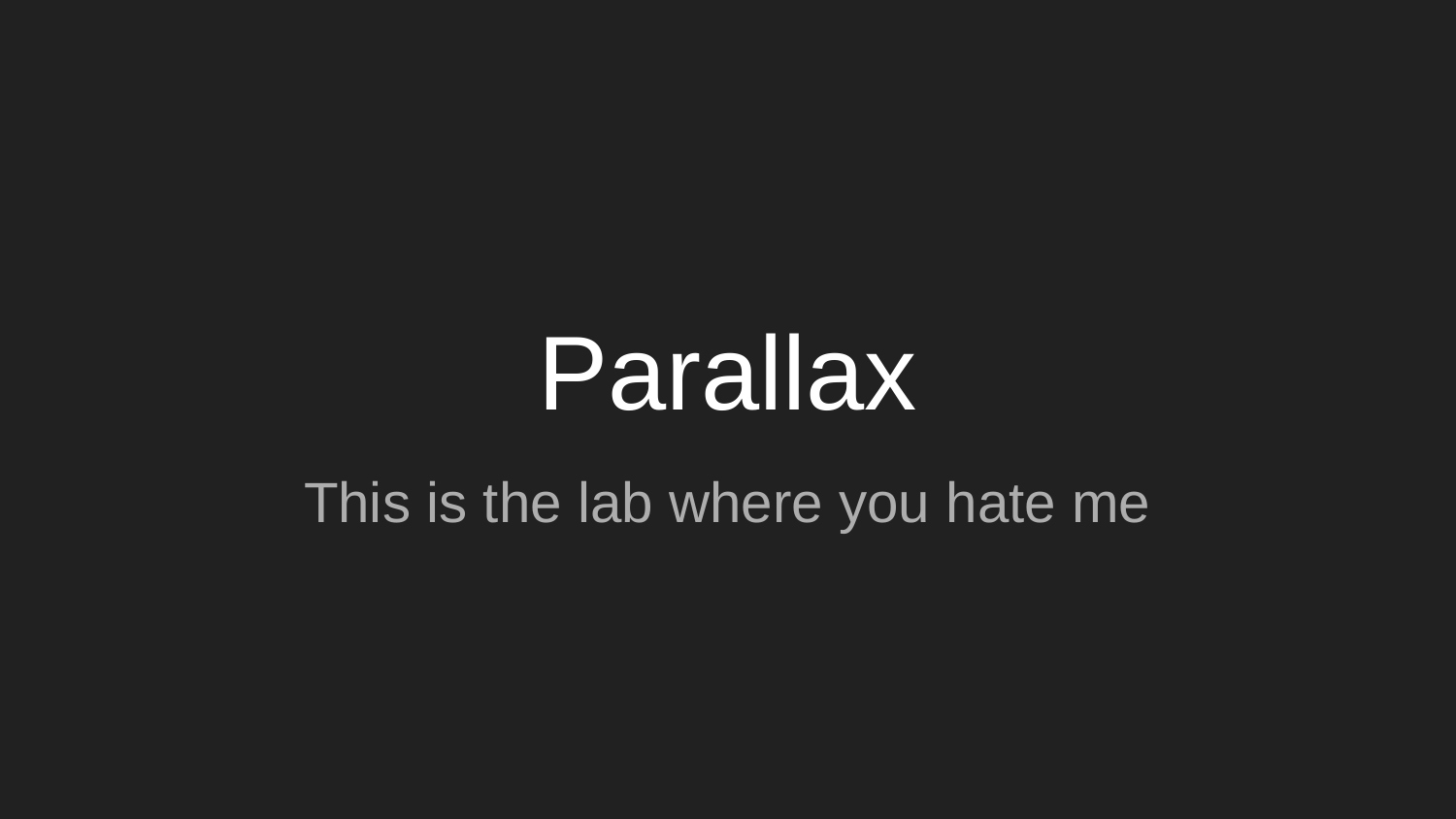

# Parallax
This is the lab where you hate me